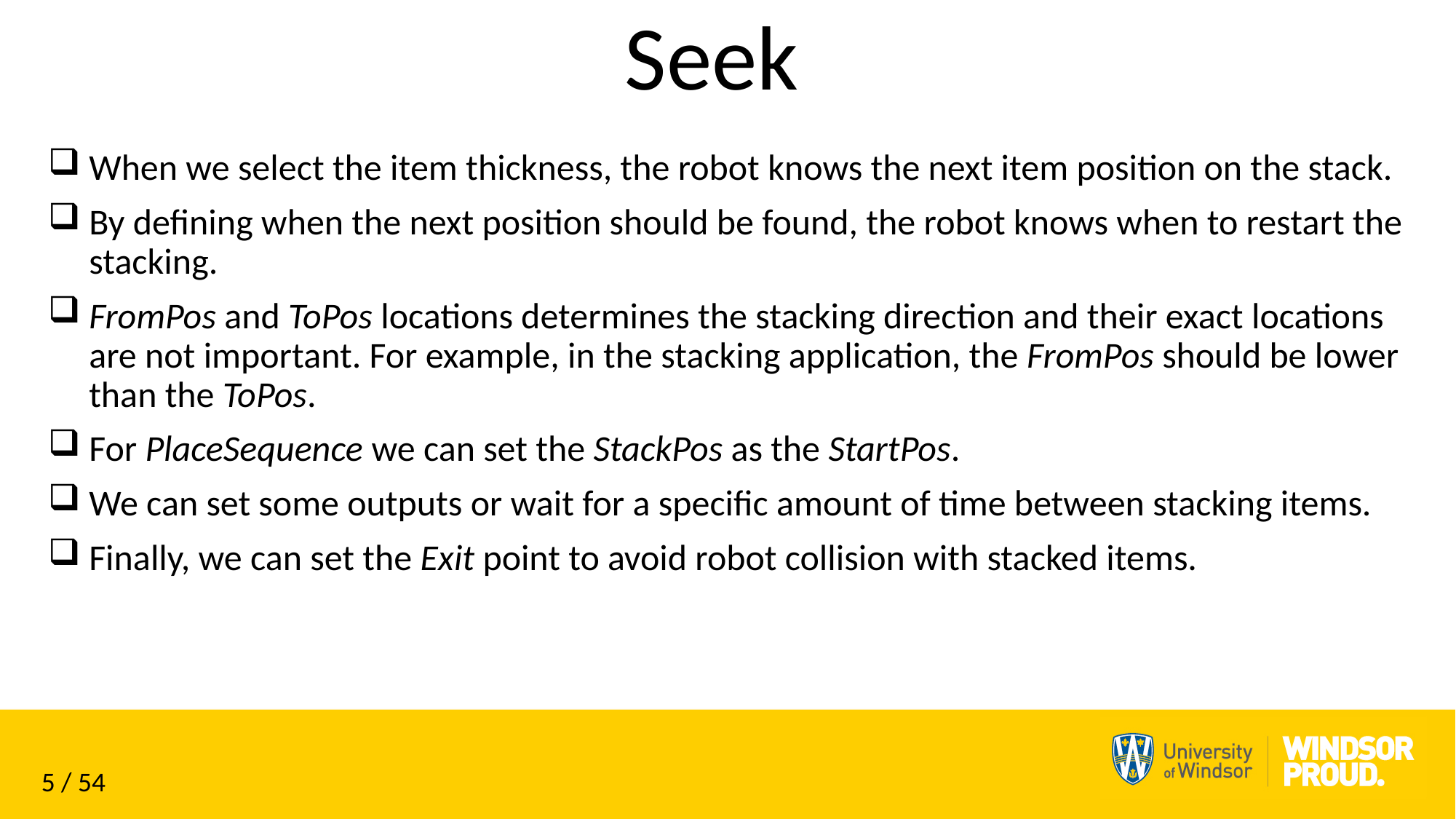

# Seek
When we select the item thickness, the robot knows the next item position on the stack.
By defining when the next position should be found, the robot knows when to restart the stacking.
FromPos and ToPos locations determines the stacking direction and their exact locations are not important. For example, in the stacking application, the FromPos should be lower than the ToPos.
For PlaceSequence we can set the StackPos as the StartPos.
We can set some outputs or wait for a specific amount of time between stacking items.
Finally, we can set the Exit point to avoid robot collision with stacked items.

5